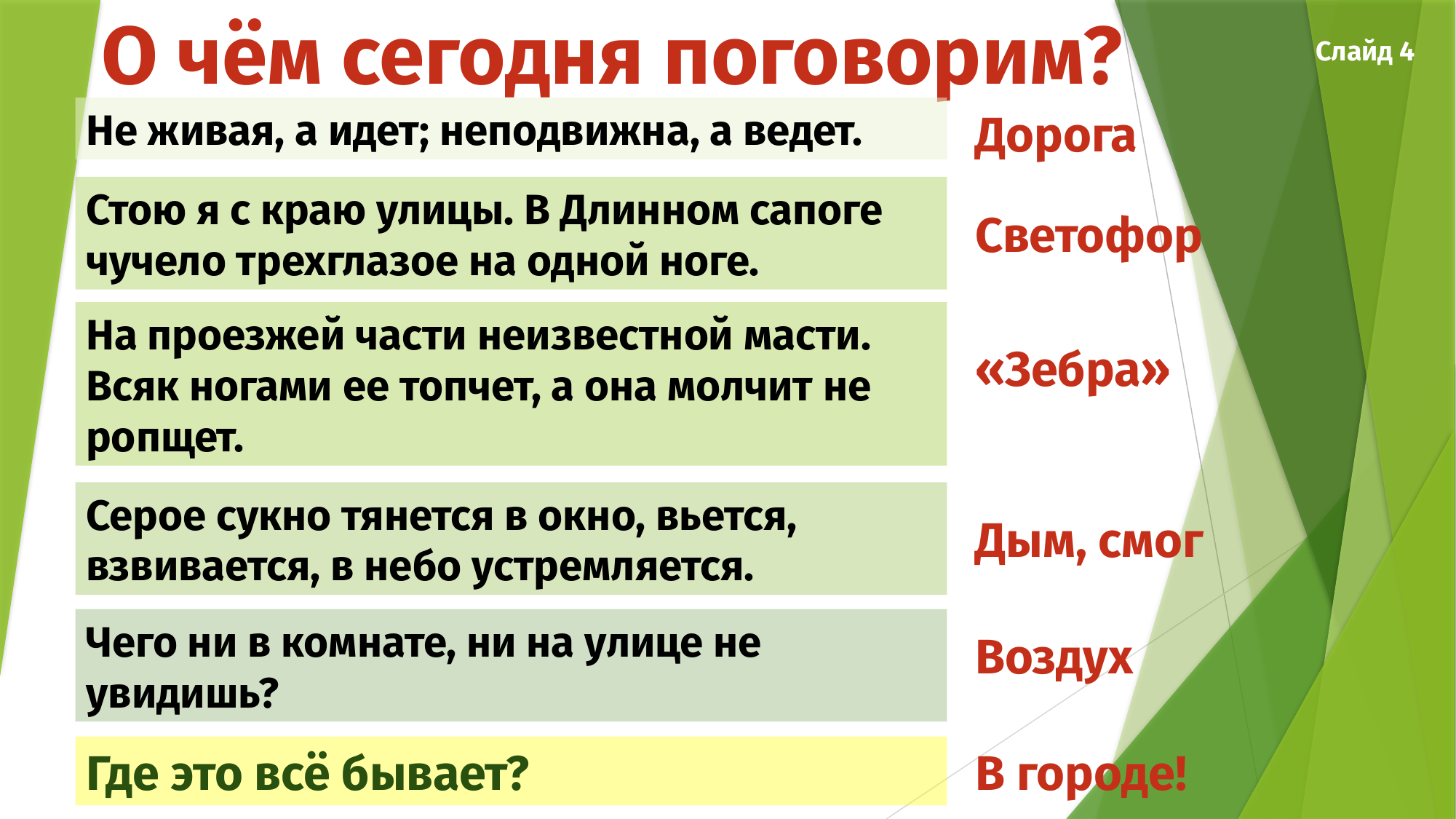

О чём сегодня поговорим?
Слайд 4
Не живая, а идет; неподвижна, а ведет.
Дорога
Стою я с краю улицы. В Длинном сапоге чучело трехглазое на одной ноге.
Светофор
На проезжей части неизвестной масти.
Всяк ногами ее топчет, а она молчит не ропщет.
«Зебра»
Серое сукно тянется в окно, вьется, взвивается, в небо устремляется.
Дым, смог
Чего ни в комнате, ни на улице не увидишь?
Воздух
Где это всё бывает?
В городе!